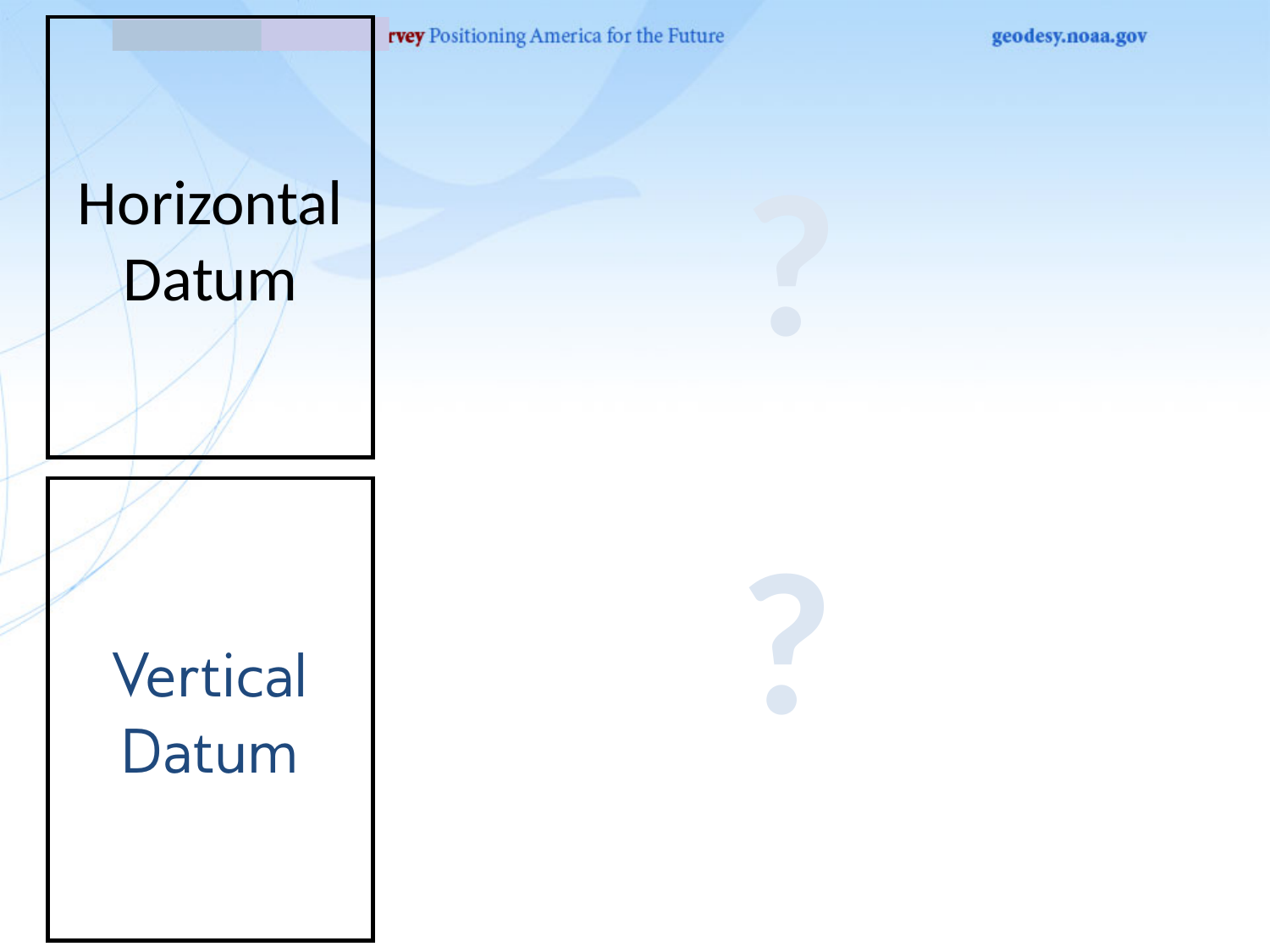

# Horizontal Datum

?
Vertical Datum
?